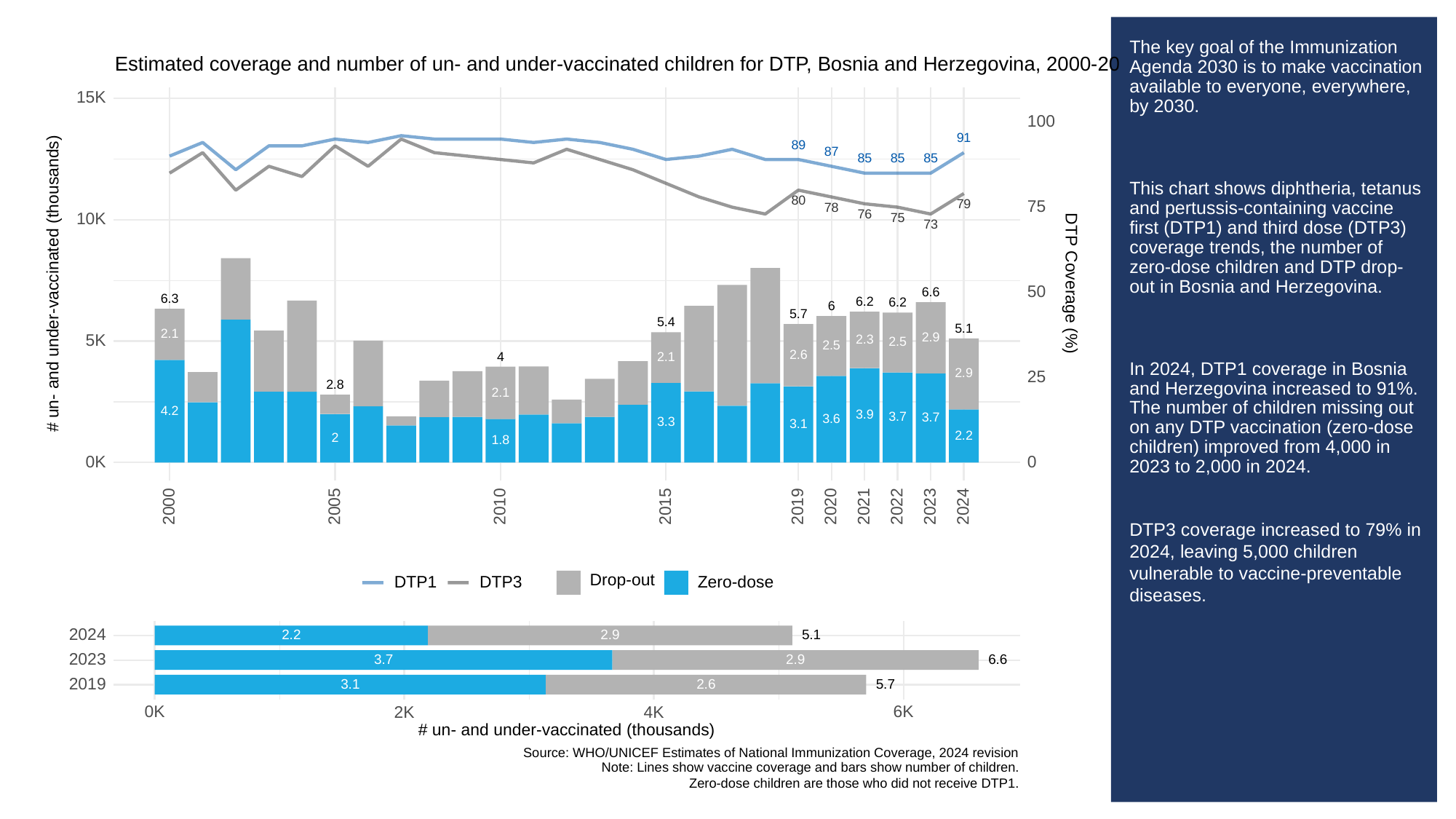

# The key goal of the Immunization Agenda 2030 is to make vaccination available to everyone, everywhere, by 2030.

This chart shows diphtheria, tetanus and pertussis-containing vaccine first (DTP1) and third dose (DTP3) coverage trends, the number of zero-dose children and DTP drop-out in Bosnia and Herzegovina.

In 2024, DTP1 coverage in Bosnia and Herzegovina increased to 91%. The number of children missing out on any DTP vaccination (zero-dose children) improved from 4,000 in 2023 to 2,000 in 2024.

DTP3 coverage increased to 79% in 2024, leaving 5,000 children vulnerable to vaccine-preventable diseases.

Estimated coverage and number of un- and under-vaccinated children for DTP, Bosnia and Herzegovina, 2000-2024

15K

100
91

89
87
85
85
85

80
79
75
78
76
10K
75

73

# un- and under-vaccinated (thousands)
DTP Coverage (%)

50
6.6
6.3
6.2
6.2

6

5.7

5.4

5.1
2.1

2.9
5K
2.3
2.5

2.5
2.6
4
2.1

2.9

25

2.8

2.1

4.2

3.9
3.7
3.7

3.6

3.3

3.1

2.2
2
1.8
0K
0

2023
2000
2005
2010
2015
2019
2020
2021
2022
2024

Drop-out
DTP3
Zero-dose
DTP1

2024
2.9
5.1
2.2

2023
3.7
2.9
6.6

2019
3.1
2.6
5.7

0K
6K
2K
4K
# un- and under-vaccinated (thousands)
Source: WHO/UNICEF Estimates of National Immunization Coverage, 2024 revision
Note: Lines show vaccine coverage and bars show number of children.
Zero-dose children are those who did not receive DTP1.